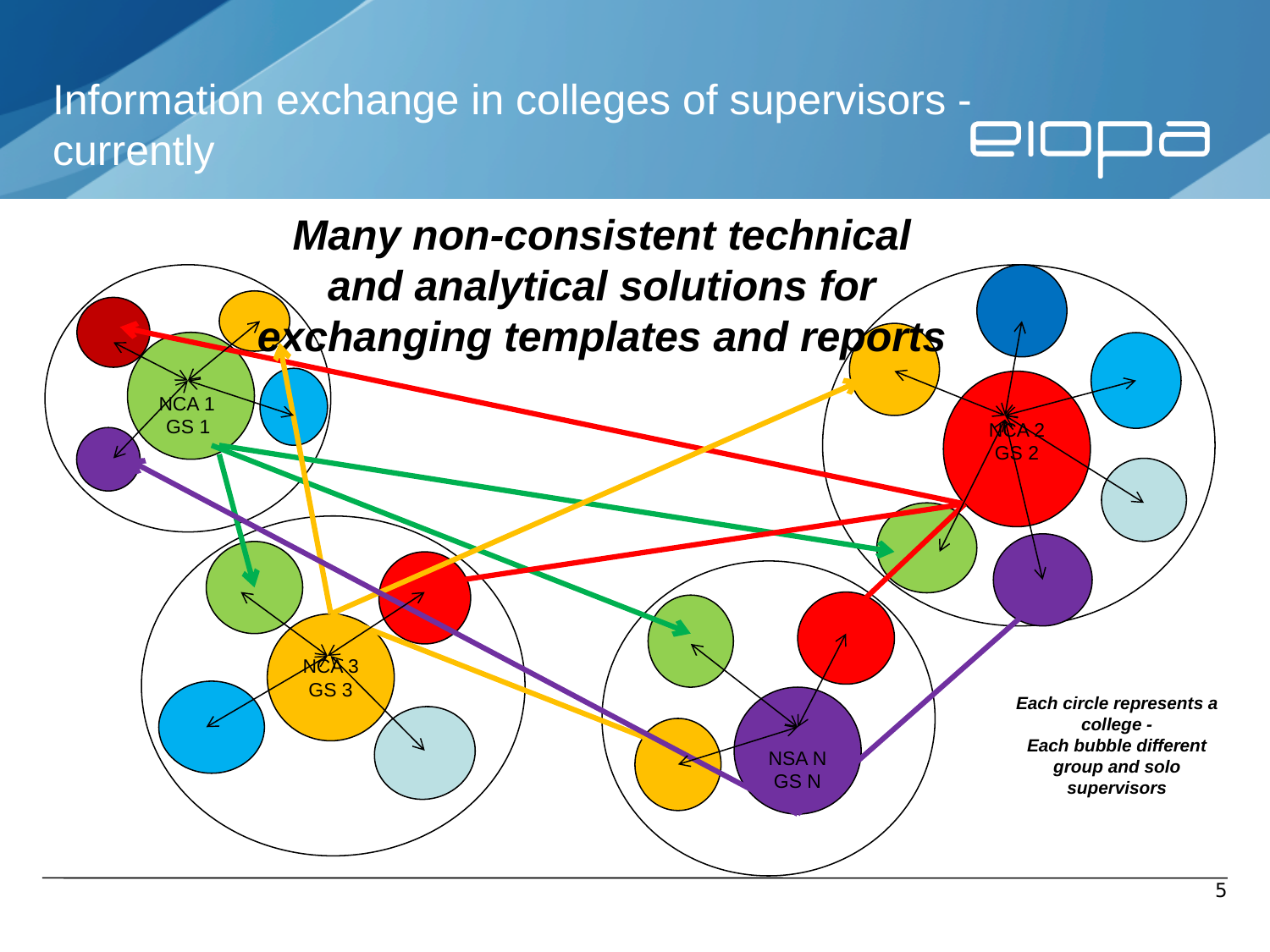

# Information exchange in colleges of supervisors - currently
Many non-consistent technical and analytical solutions for exchanging templates and reports

NCA 1
GS 1

NCA 2
GS 2

NCA 3
GS 3

Each circle represents a college -
Each bubble different group and solo supervisors

NSA N
GS N